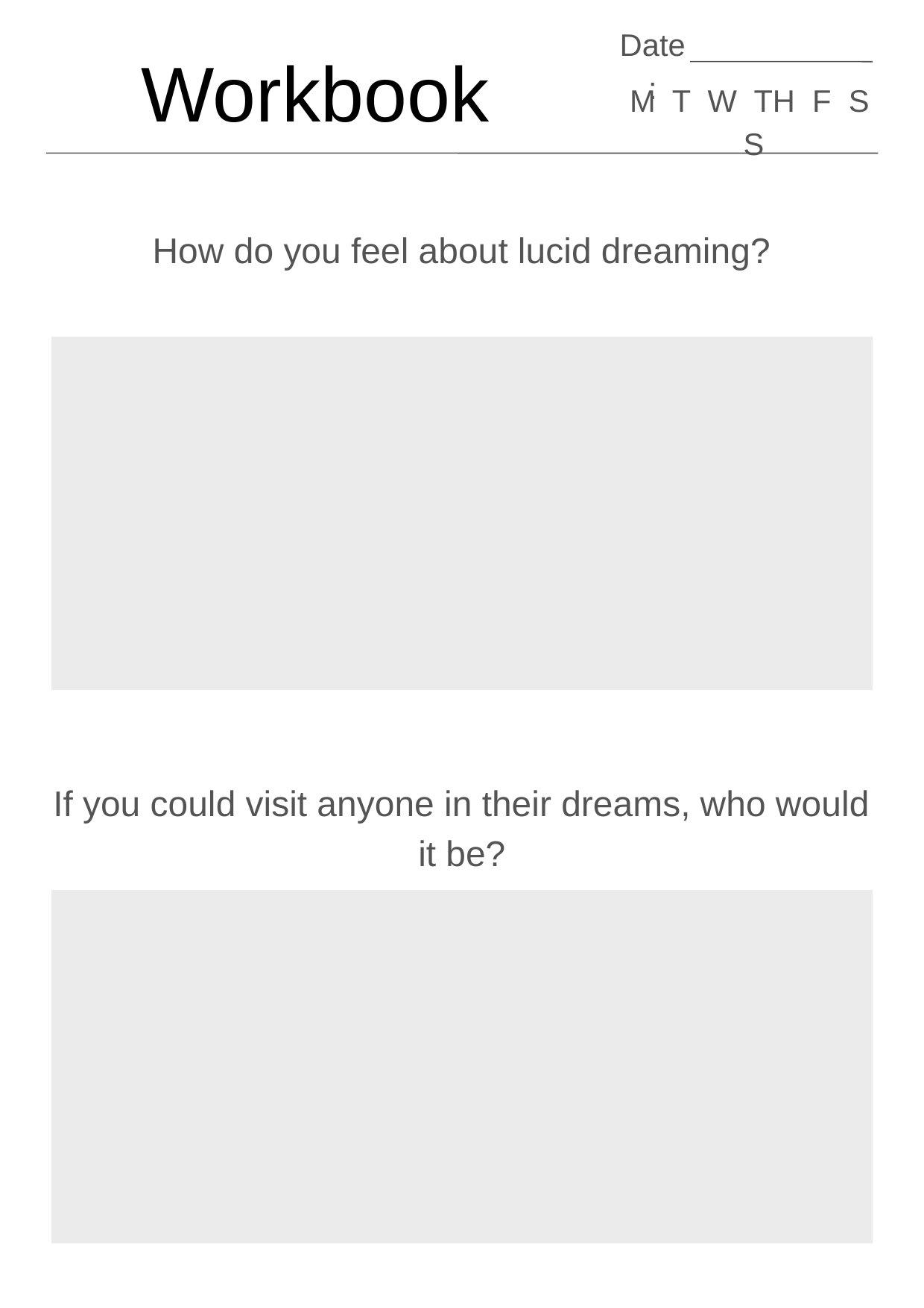

Date:
Workbook

M  T  W  TH  F  S  S

How do you feel about lucid dreaming?

If you could visit anyone in their dreams, who would it be?